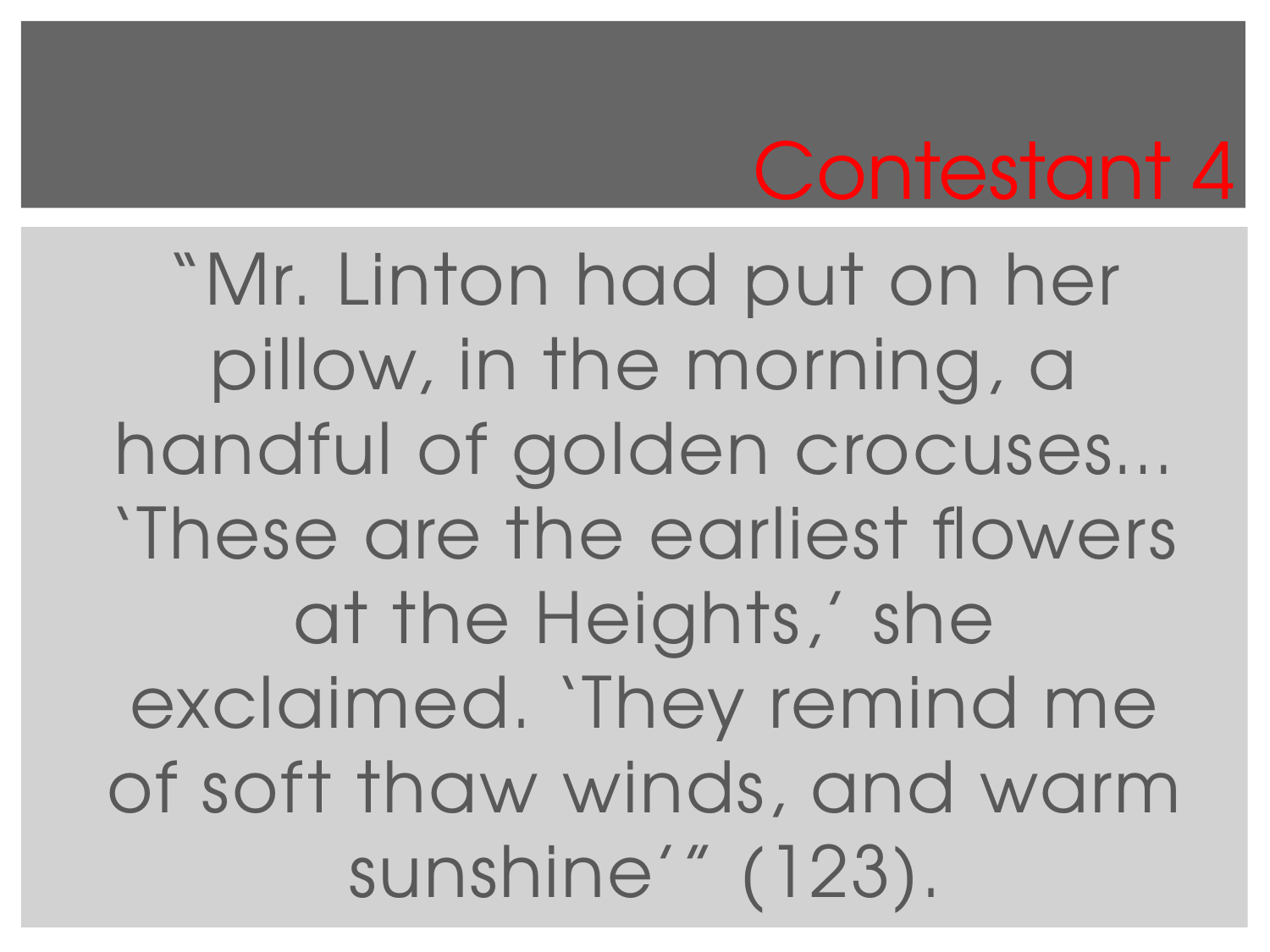

Contestant 4
“Mr. Linton had put on her pillow, in the morning, a handful of golden crocuses… ‘These are the earliest flowers at the Heights,’ she exclaimed. ‘They remind me of soft thaw winds, and warm sunshine’” (123).